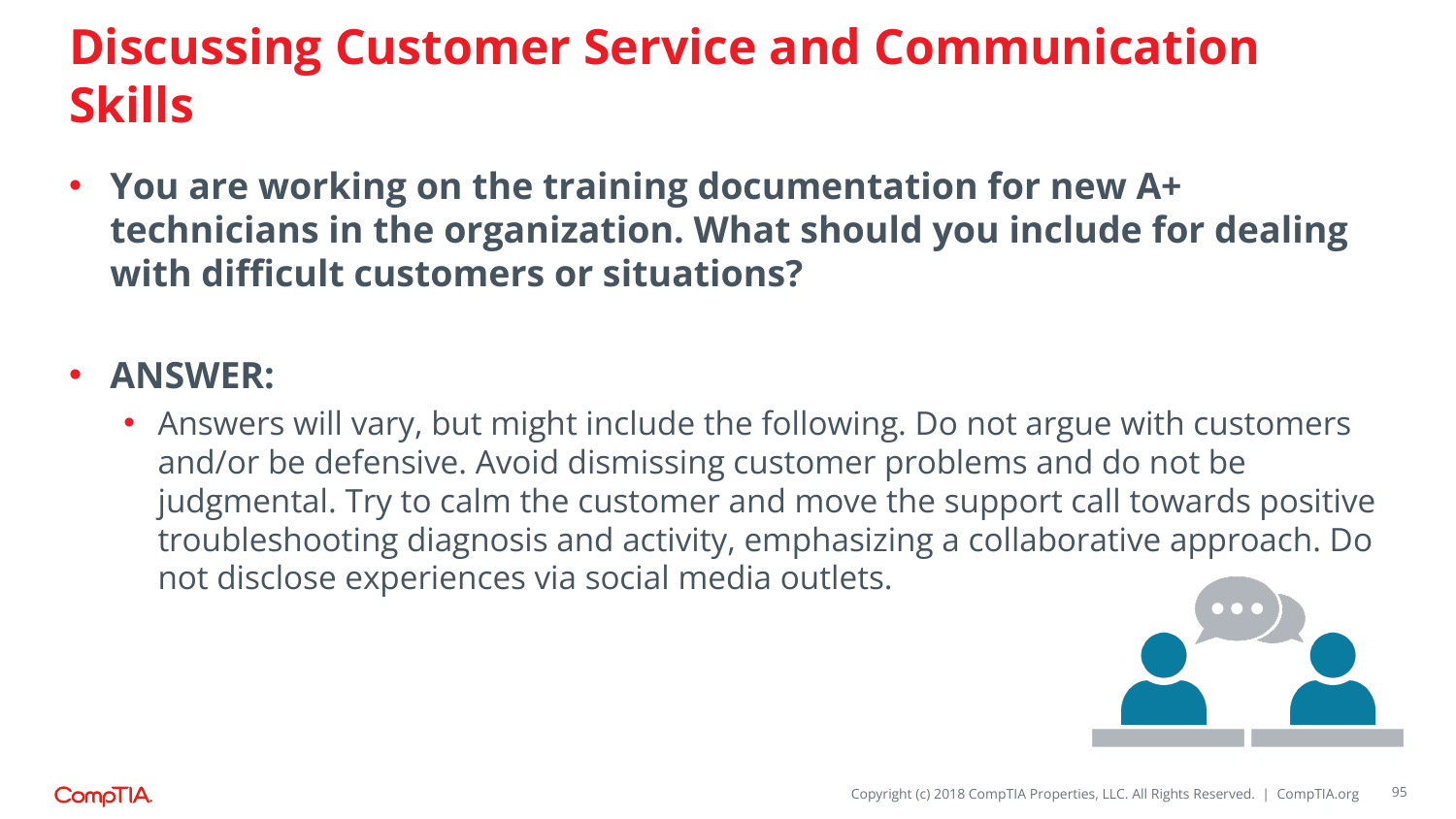

# Discussing Customer Service and Communication Skills
You are working on the training documentation for new A+ technicians in the organization. What should you include for dealing with difficult customers or situations?

ANSWER:
Answers will vary, but might include the following. Do not argue with customers and/or be defensive. Avoid dismissing customer problems and do not be judgmental. Try to calm the customer and move the support call towards positive troubleshooting diagnosis and activity, emphasizing a collaborative approach. Do not disclose experiences via social media outlets.
95